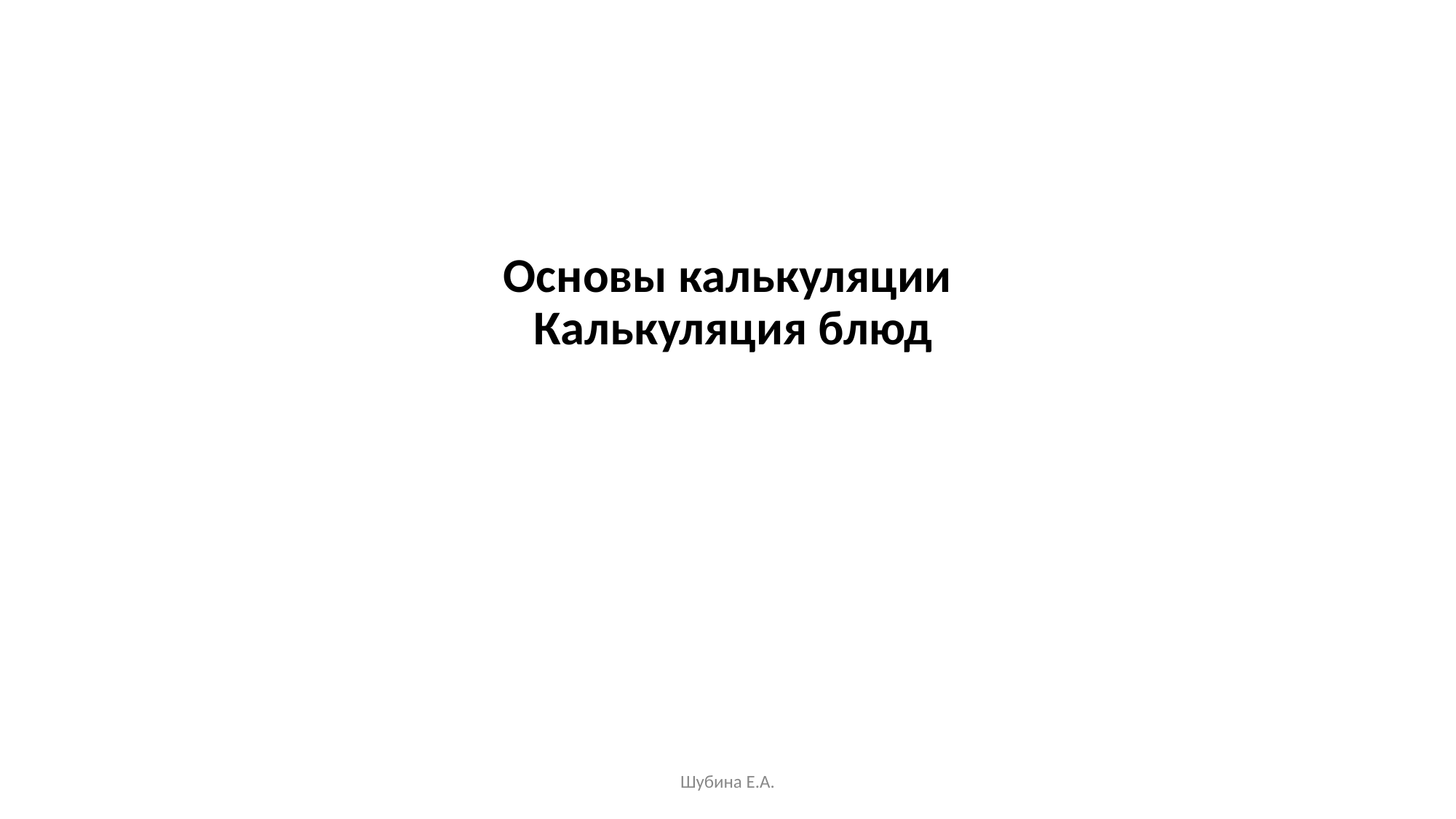

# Основы калькуляции Калькуляция блюд

Шубина Е.А.